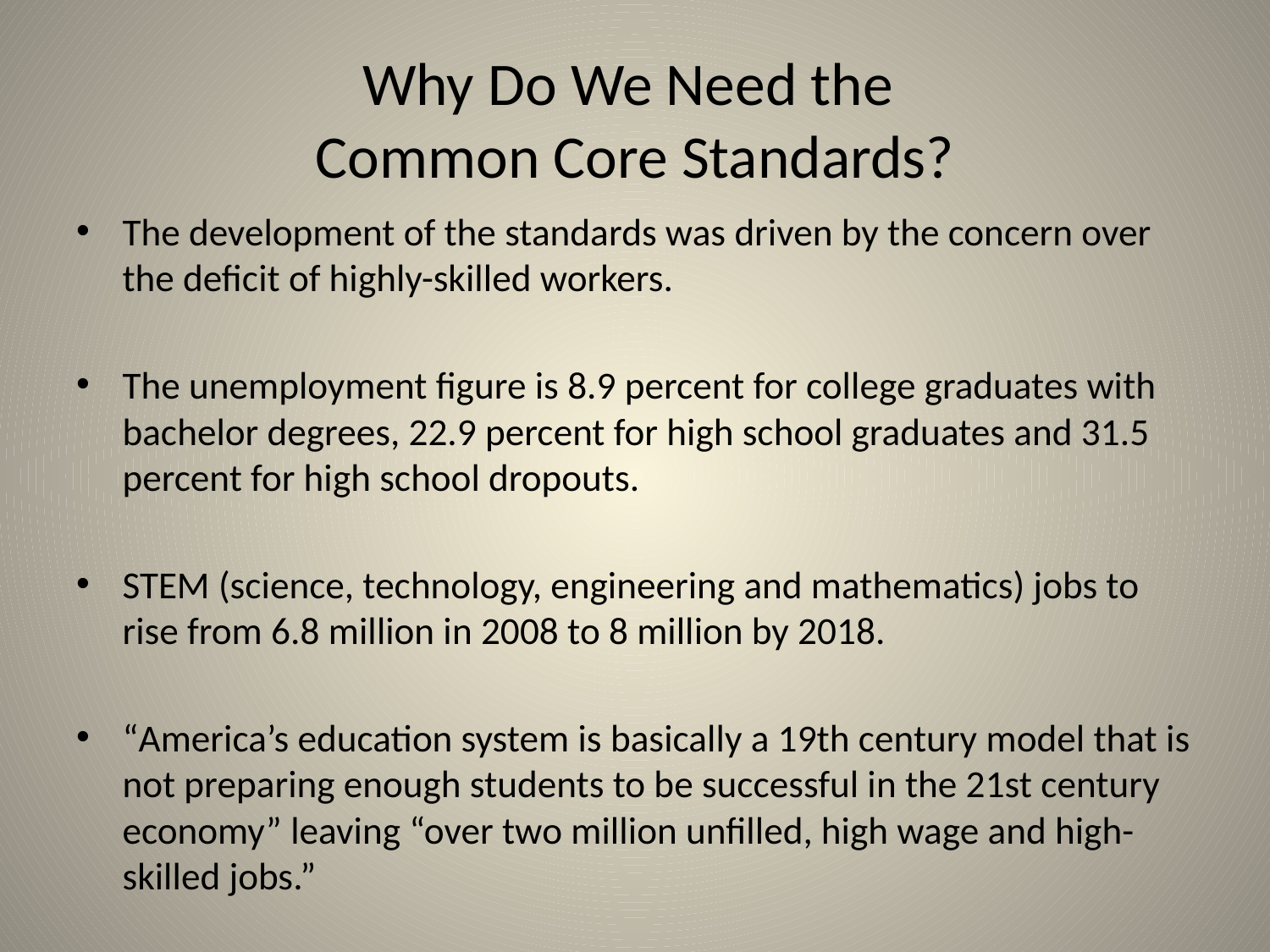

# Why Do We Need the Common Core Standards?
The development of the standards was driven by the concern over the deficit of highly-skilled workers.

The unemployment figure is 8.9 percent for college graduates with bachelor degrees, 22.9 percent for high school graduates and 31.5 percent for high school dropouts.

STEM (science, technology, engineering and mathematics) jobs to rise from 6.8 million in 2008 to 8 million by 2018.

“America’s education system is basically a 19th century model that is not preparing enough students to be successful in the 21st century economy” leaving “over two million unfilled, high wage and high-skilled jobs.”